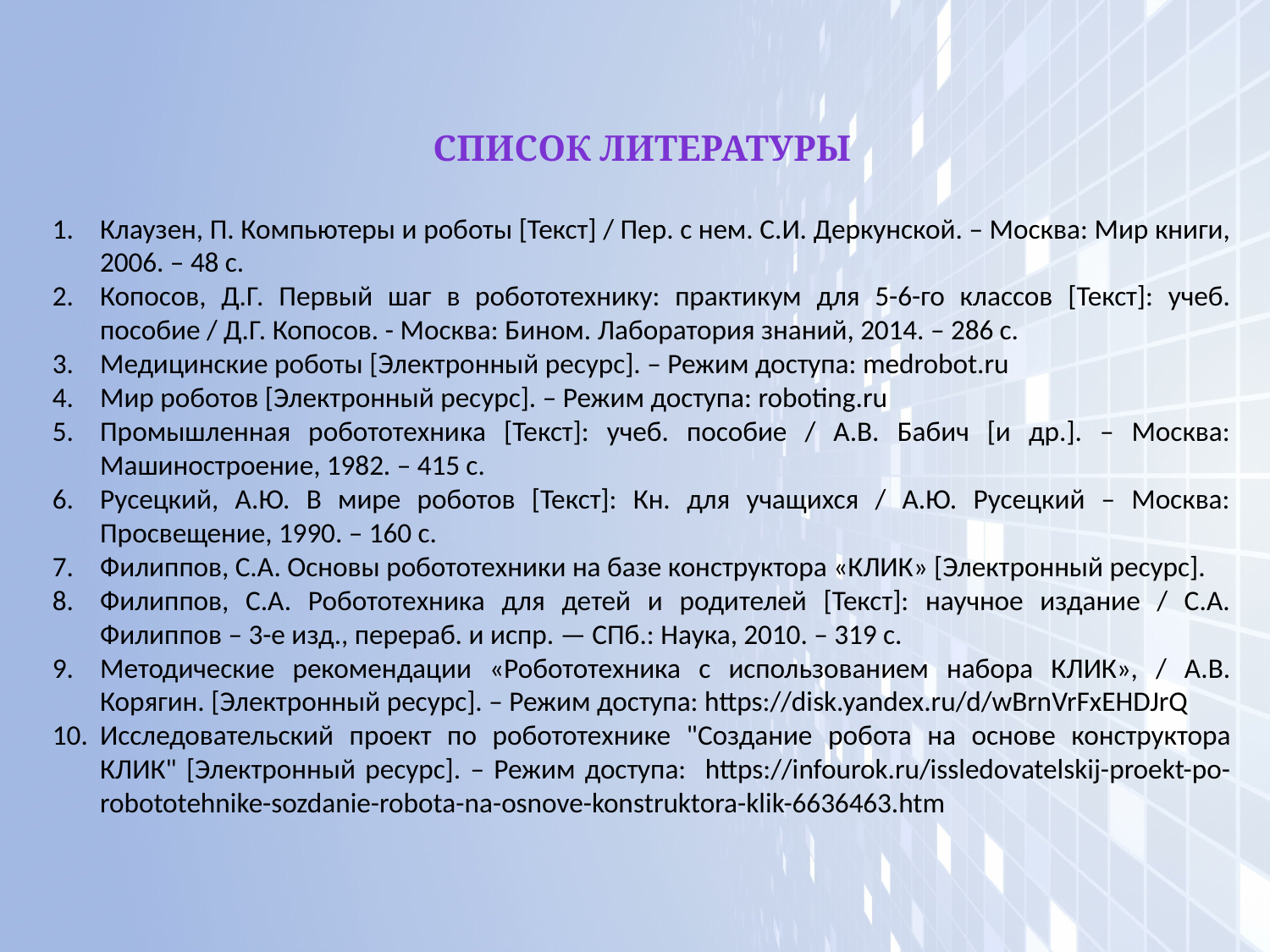

СПИСОК ЛИТЕРАТУРЫ

Клаузен, П. Компьютеры и роботы [Текст] / Пер. с нем. С.И. Деркунской. – Москва: Мир книги, 2006. – 48 с.
Копосов, Д.Г. Первый шаг в робототехнику: практикум для 5-6-го классов [Текст]: учеб. пособие / Д.Г. Копосов. - Москва: Бином. Лаборатория знаний, 2014. – 286 с.
Медицинские роботы [Электронный ресурс]. – Режим доступа: medrobot.ru
Мир роботов [Электронный ресурс]. – Режим доступа: roboting.ru
Промышленная робототехника [Текст]: учеб. пособие / А.В. Бабич [и др.]. – Москва: Машиностроение, 1982. – 415 с.
Русецкий, А.Ю. В мире роботов [Текст]: Кн. для учащихся / А.Ю. Русецкий – Москва: Просвещение, 1990. – 160 с.
Филиппов, С.А. Основы робототехники на базе конструктора «КЛИК» [Электронный ресурс].
Филиппов, С.А. Робототехника для детей и родителей [Текст]: научное издание / С.А. Филиппов – 3-е изд., перераб. и испр. — СПб.: Наука, 2010. – 319 с.
Методические рекомендации «Робототехника с использованием набора КЛИК», / А.В. Корягин. [Электронный ресурс]. – Режим доступа: https://disk.yandex.ru/d/wBrnVrFxEHDJrQ
Исследовательский проект по робототехнике "Создание робота на основе конструктора КЛИК" [Электронный ресурс]. – Режим доступа:  https://infourok.ru/issledovatelskij-proekt-po-robototehnike-sozdanie-robota-na-osnove-konstruktora-klik-6636463.htm